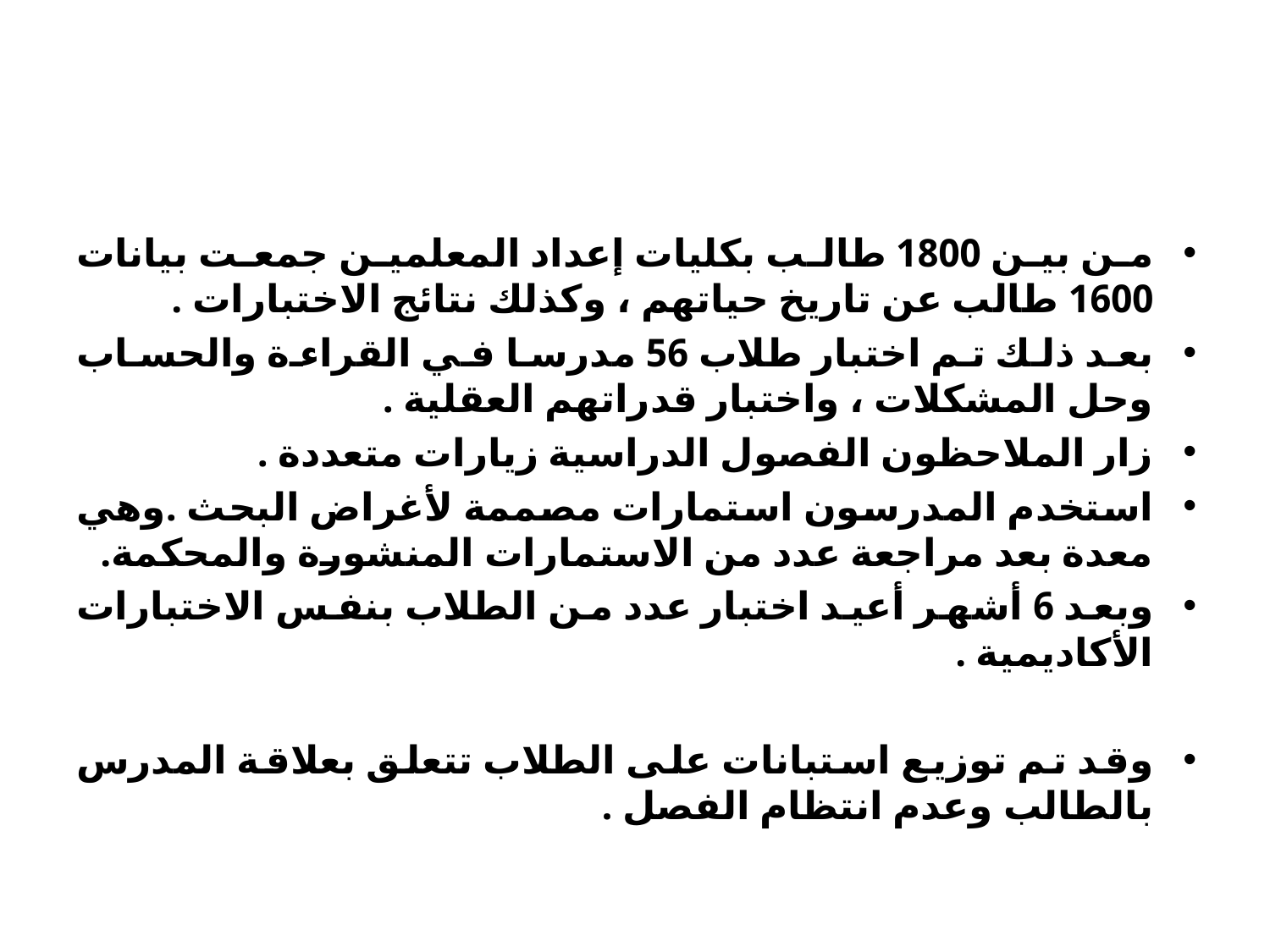

#
من بين 1800 طالب بكليات إعداد المعلمين جمعت بيانات 1600 طالب عن تاريخ حياتهم ، وكذلك نتائج الاختبارات .
بعد ذلك تم اختبار طلاب 56 مدرسا في القراءة والحساب وحل المشكلات ، واختبار قدراتهم العقلية .
زار الملاحظون الفصول الدراسية زيارات متعددة .
استخدم المدرسون استمارات مصممة لأغراض البحث .وهي معدة بعد مراجعة عدد من الاستمارات المنشورة والمحكمة.
وبعد 6 أشهر أعيد اختبار عدد من الطلاب بنفس الاختبارات الأكاديمية .

وقد تم توزيع استبانات على الطلاب تتعلق بعلاقة المدرس بالطالب وعدم انتظام الفصل .